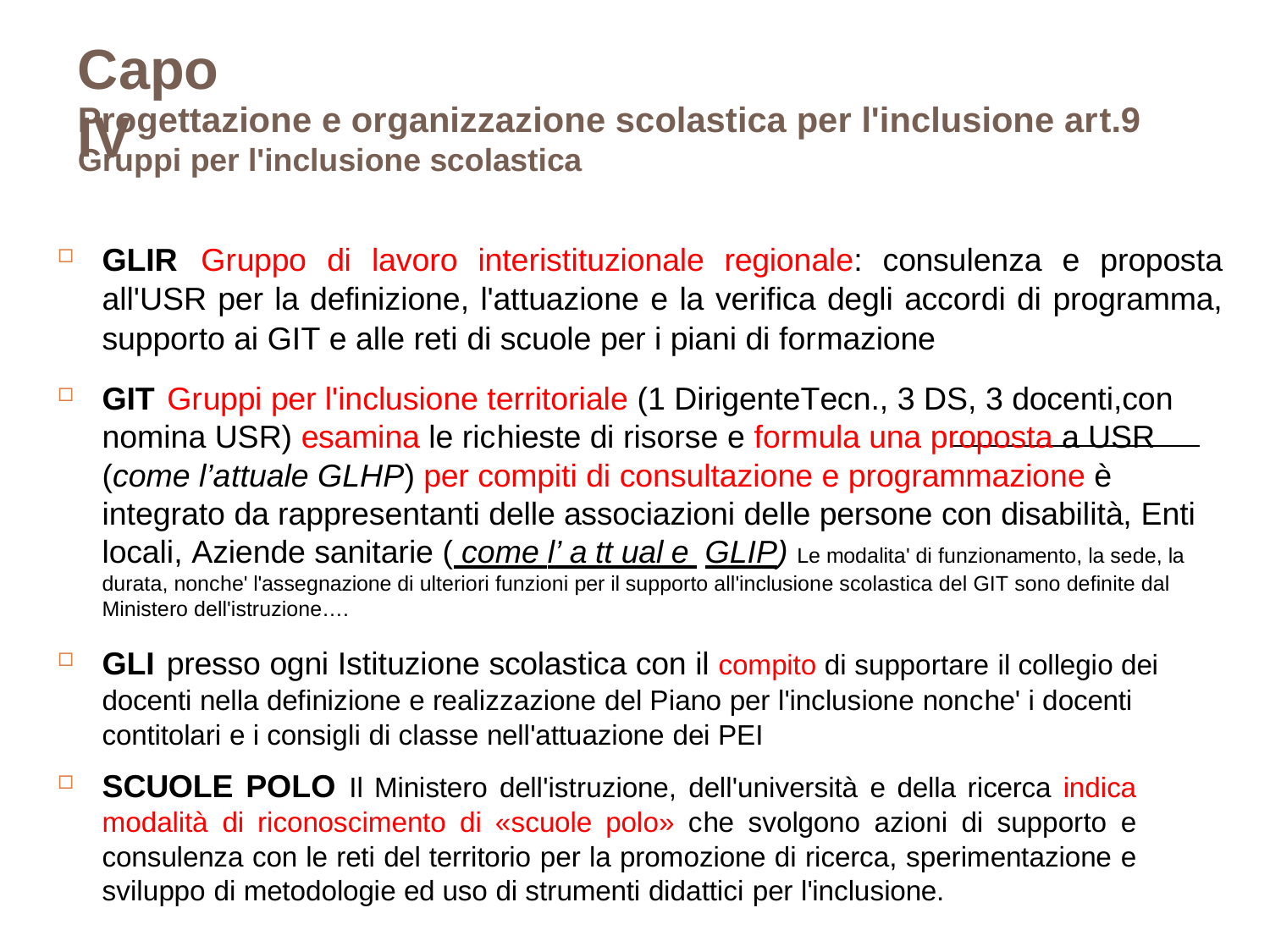

Capo IV
Progettazione e organizzazione scolastica per l'inclusione art.9
Gruppi per l'inclusione scolastica

GLIR Gruppo di lavoro interistituzionale regionale: consulenza e proposta all'USR per la definizione, l'attuazione e la verifica degli accordi di programma, supporto ai GIT e alle reti di scuole per i piani di formazione
GIT Gruppi per l'inclusione territoriale (1 DirigenteTecn., 3 DS, 3 docenti,con nomina USR) esamina le richieste di risorse e formula una proposta a USR (come l’attuale GLHP) per compiti di consultazione e programmazione è integrato da rappresentanti delle associazioni delle persone con disabilità, Enti locali, Aziende sanitarie ( come l’ a tt ual e  GLIP) Le modalita' di funzionamento, la sede, la durata, nonche' l'assegnazione di ulteriori funzioni per il supporto all'inclusione scolastica del GIT sono definite dal Ministero dell'istruzione….

GLI presso ogni Istituzione scolastica con il compito di supportare il collegio dei docenti nella definizione e realizzazione del Piano per l'inclusione nonche' i docenti contitolari e i consigli di classe nell'attuazione dei PEI
SCUOLE POLO Il Ministero dell'istruzione, dell'università e della ricerca indica modalità di riconoscimento di «scuole polo» che svolgono azioni di supporto e consulenza con le reti del territorio per la promozione di ricerca, sperimentazione e sviluppo di metodologie ed uso di strumenti didattici per l'inclusione.